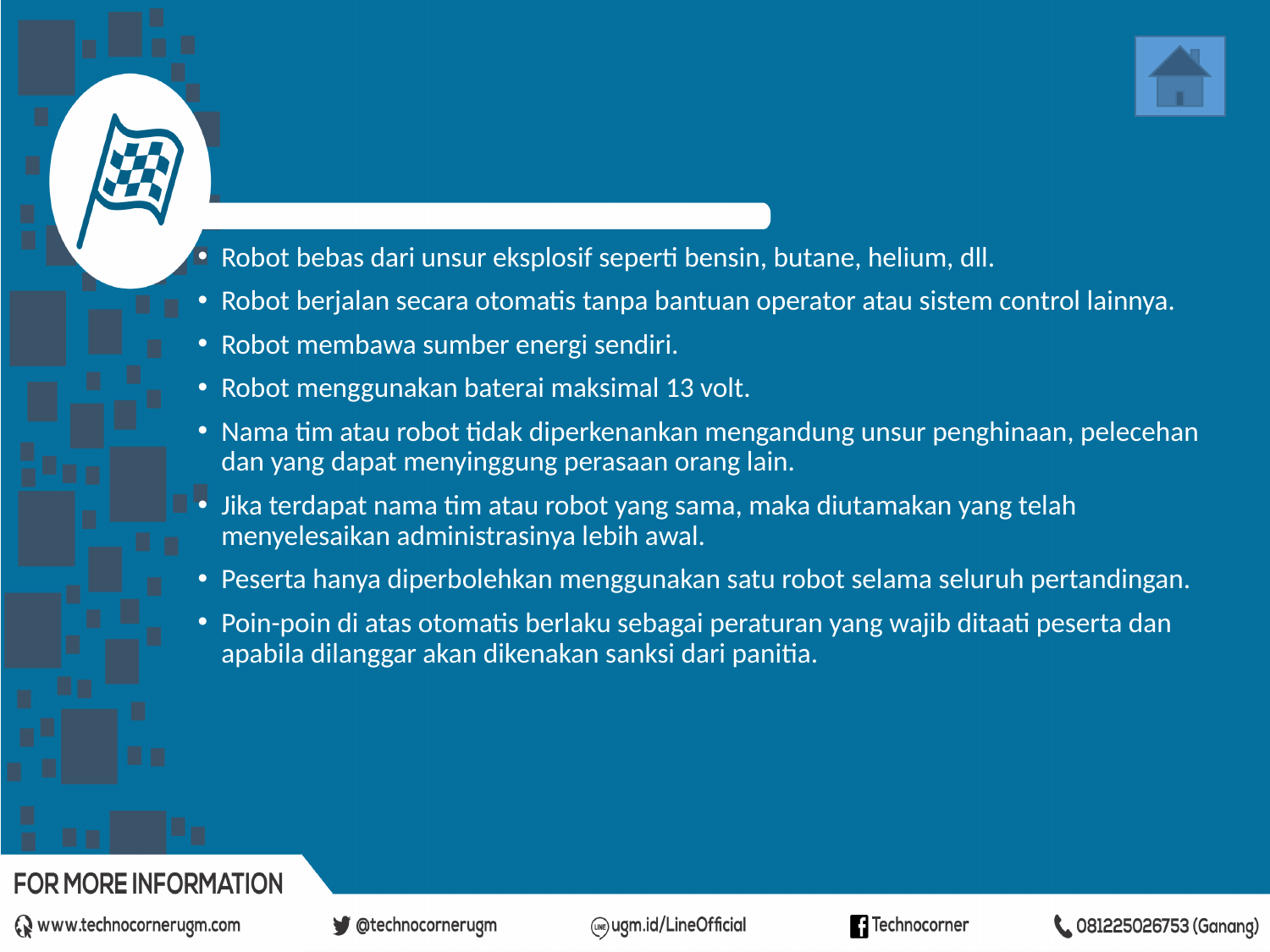

Robot bebas dari unsur eksplosif seperti bensin, butane, helium, dll.
Robot berjalan secara otomatis tanpa bantuan operator atau sistem control lainnya.
Robot membawa sumber energi sendiri.
Robot menggunakan baterai maksimal 13 volt.
Nama tim atau robot tidak diperkenankan mengandung unsur penghinaan, pelecehan dan yang dapat menyinggung perasaan orang lain.
Jika terdapat nama tim atau robot yang sama, maka diutamakan yang telah menyelesaikan administrasinya lebih awal.
Peserta hanya diperbolehkan menggunakan satu robot selama seluruh pertandingan.
Poin-poin di atas otomatis berlaku sebagai peraturan yang wajib ditaati peserta dan apabila dilanggar akan dikenakan sanksi dari panitia.